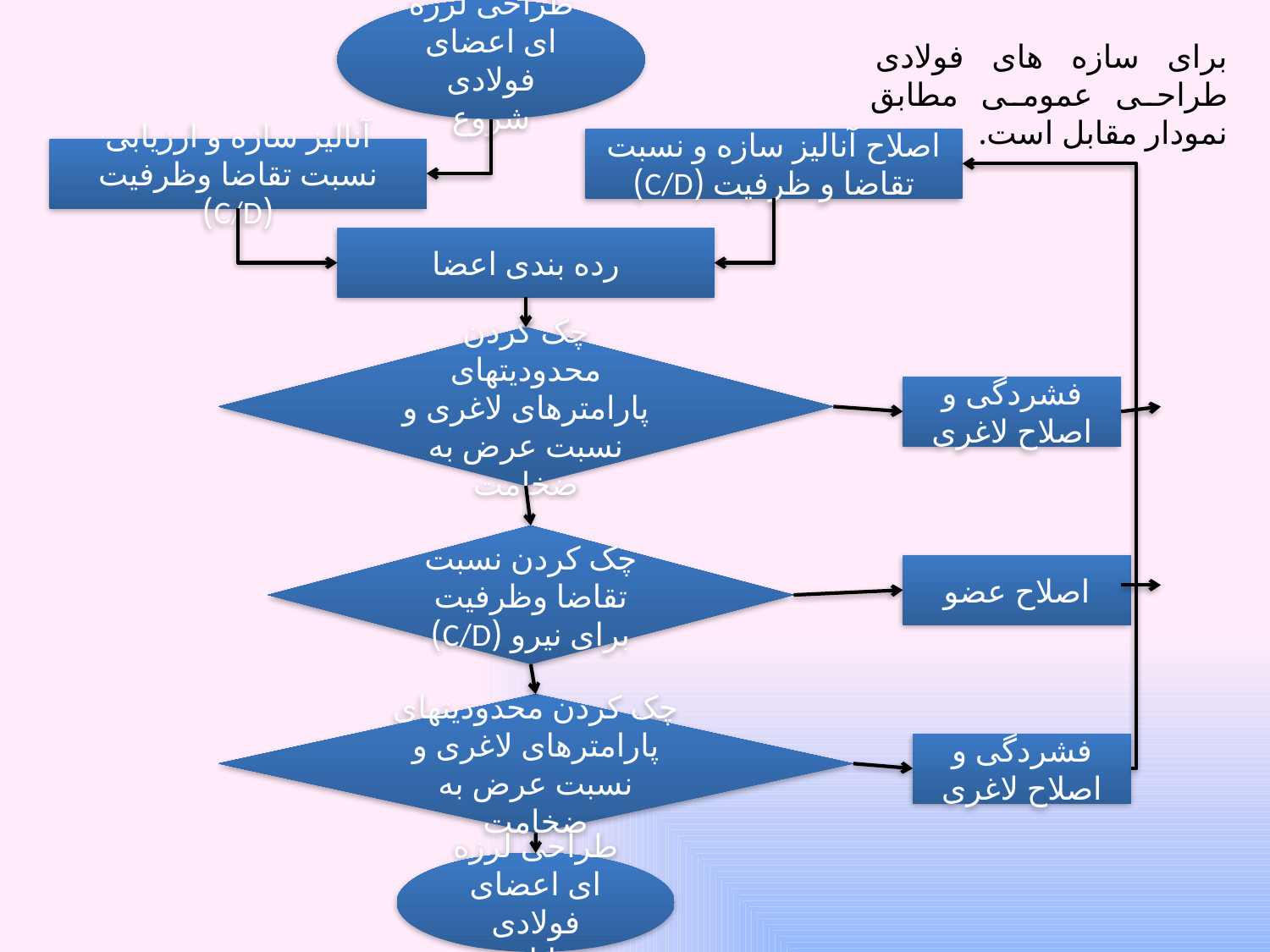

طراحی لرزه ای اعضای فولادی
شروع
برای سازه های فولادی طراحی عمومی مطابق نمودار مقابل است.
اصلاح آنالیز سازه و نسبت تقاضا و ظرفیت (C/D)
آنالیز سازه و ارزیابی نسبت تقاضا وظرفیت (C/D)
رده بندی اعضا
چک کردن محدودیتهای پارامترهای لاغری و نسبت عرض به ضخامت
فشردگی و اصلاح لاغری
چک کردن نسبت تقاضا وظرفیت برای نیرو (C/D)
اصلاح عضو
چک کردن محدودیتهای پارامترهای لاغری و نسبت عرض به ضخامت
فشردگی و اصلاح لاغری
طراحی لرزه ای اعضای فولادی
پایان